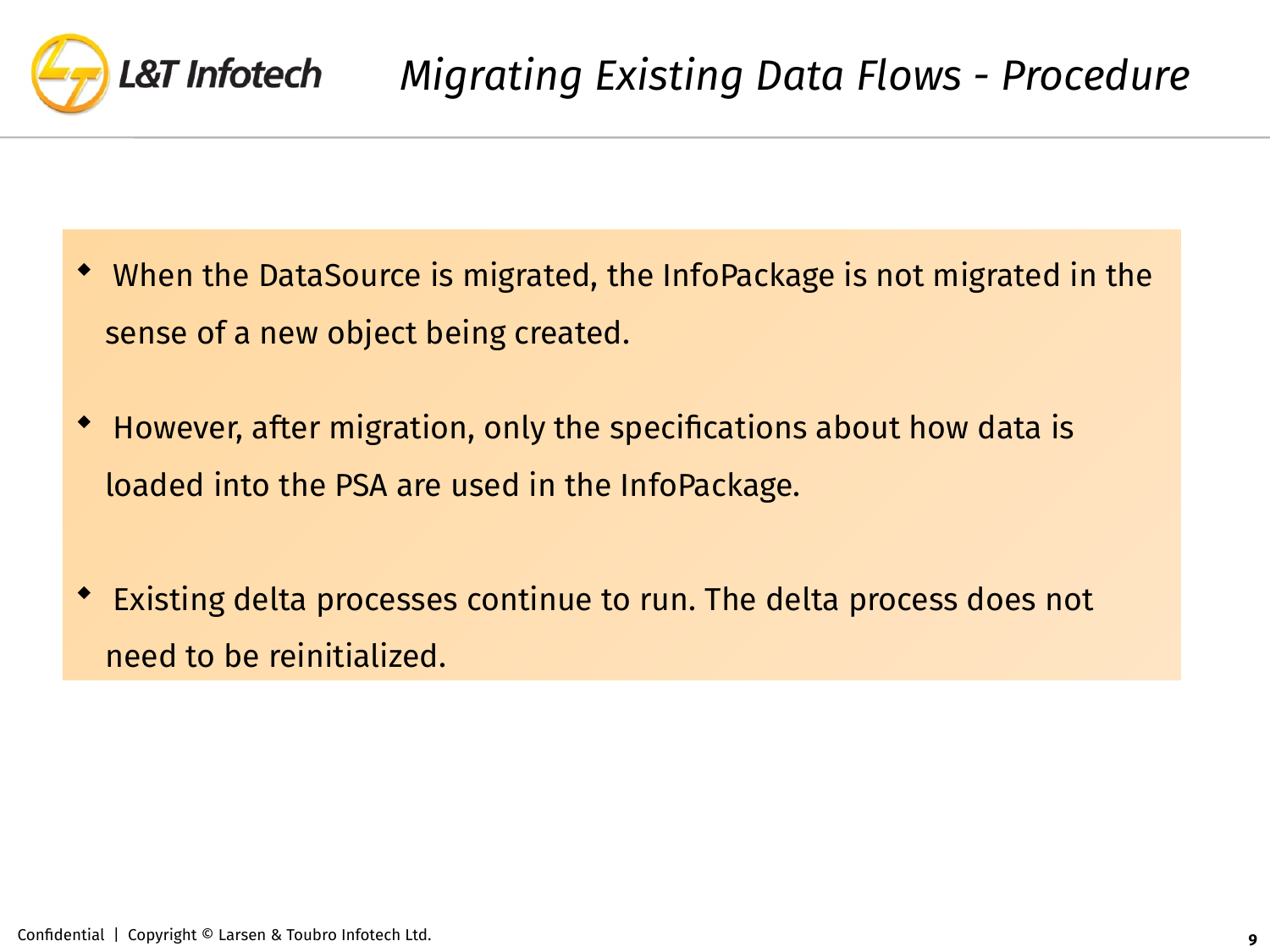

# Migrating Existing Data Flows - Procedure
 When the DataSource is migrated, the InfoPackage is not migrated in the sense of a new object being created.
 However, after migration, only the specifications about how data is loaded into the PSA are used in the InfoPackage.

 Existing delta processes continue to run. The delta process does not need to be reinitialized.
Confidential  |  Copyright © Larsen & Toubro Infotech Ltd.
9